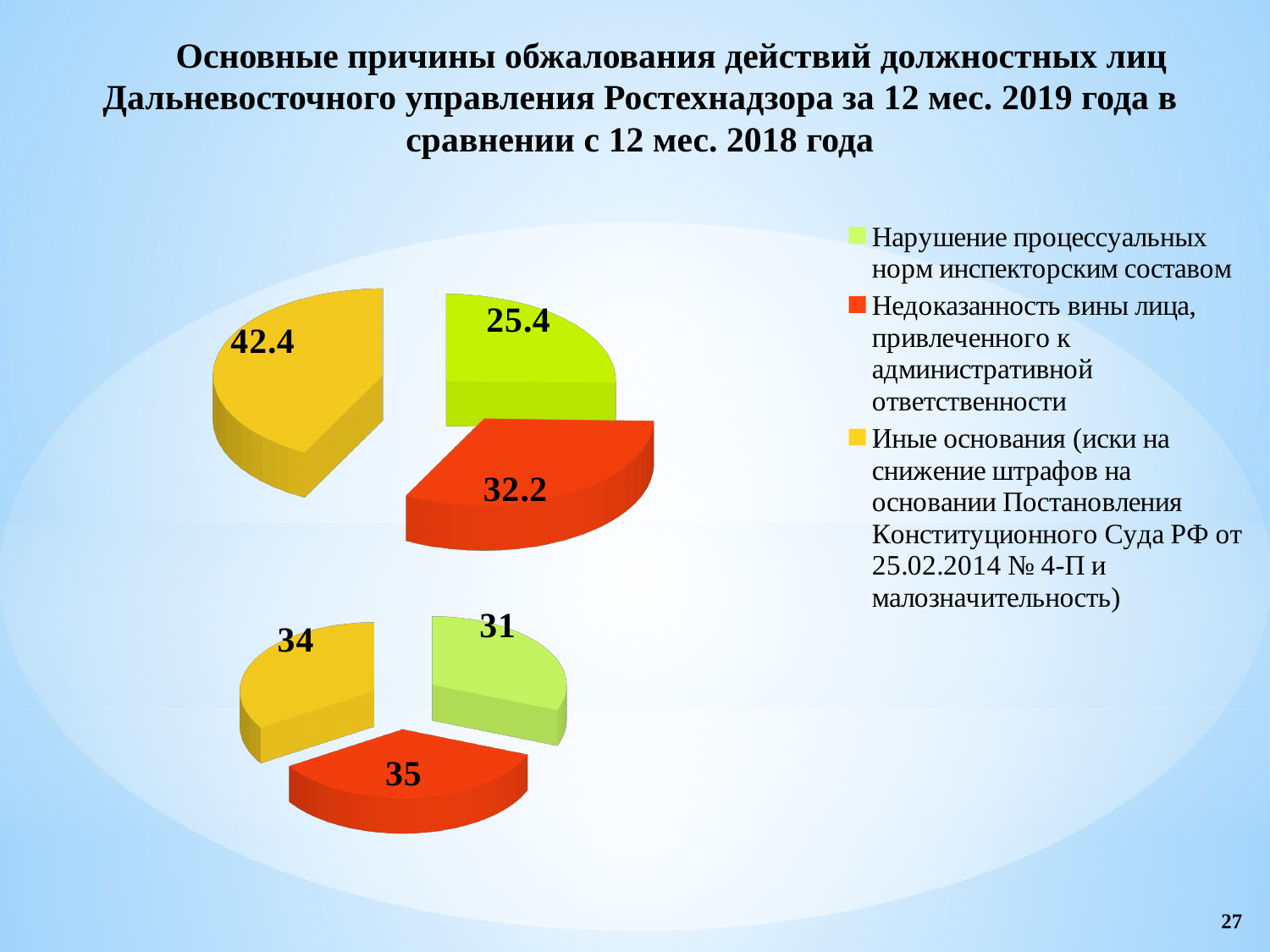

Основные причины обжалования действий должностных лиц Дальневосточного управления Ростехнадзора за 12 мес. 2019 года в сравнении с 12 мес. 2018 года

[unsupported chart]

[unsupported chart]

27